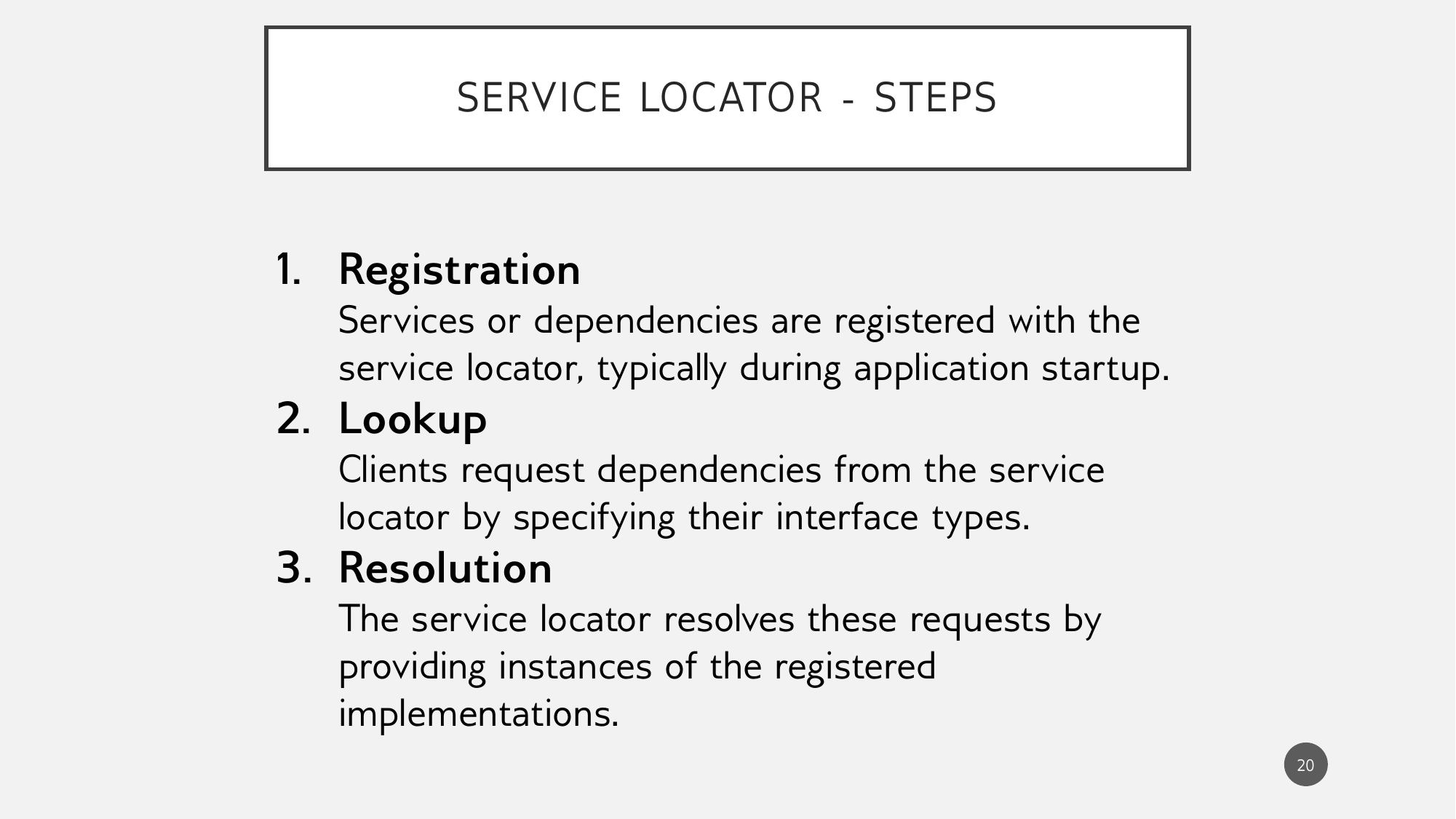

# Service Locator - Steps
Registration
Services or dependencies are registered with the service locator, typically during application startup.
Lookup
Clients request dependencies from the service locator by specifying their interface types.
Resolution
The service locator resolves these requests by providing instances of the registered implementations.
20